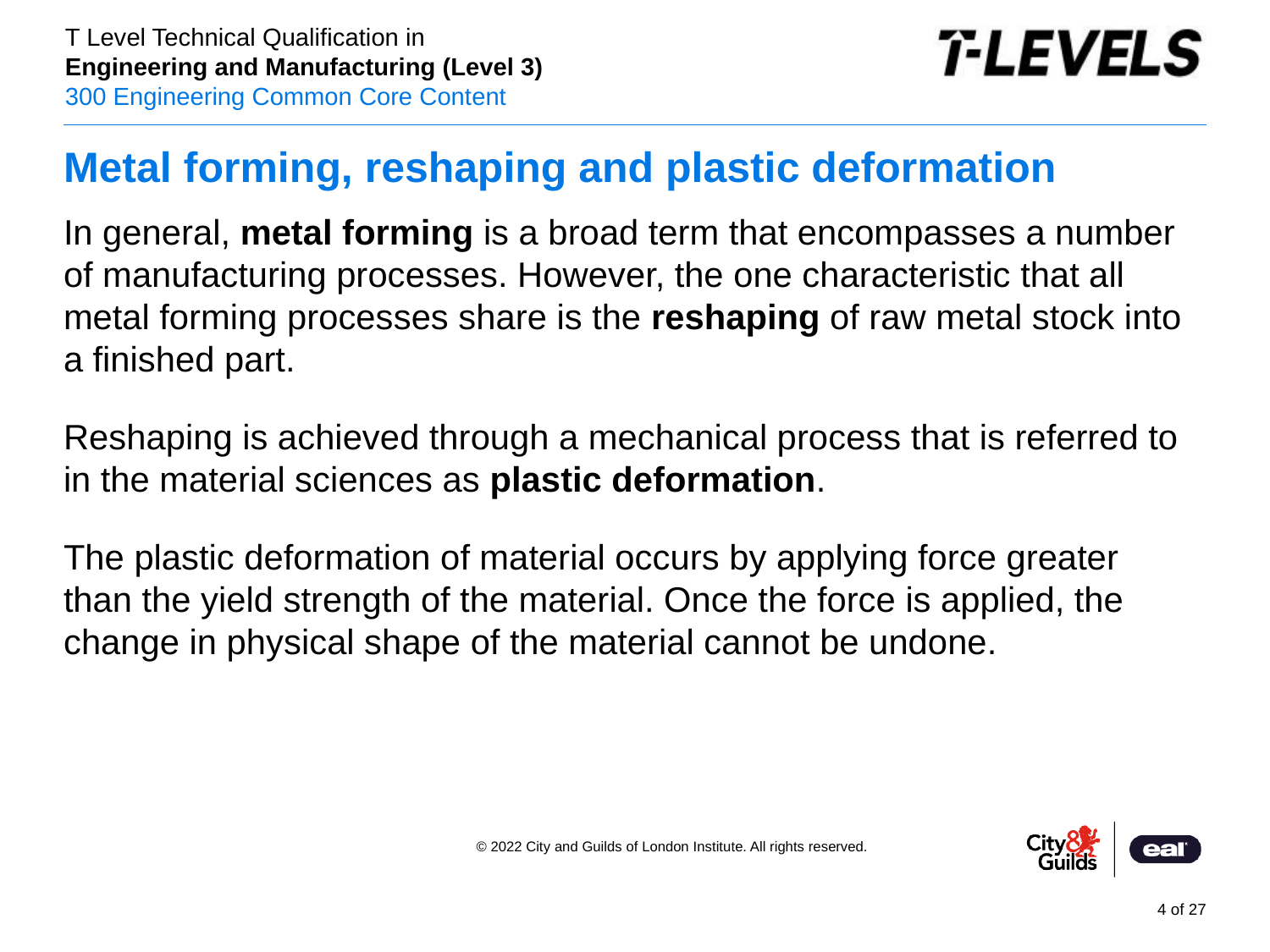

# Metal forming, reshaping and plastic deformation
In general, metal forming is a broad term that encompasses a number of manufacturing processes. However, the one characteristic that all metal forming processes share is the reshaping of raw metal stock into a finished part.
Reshaping is achieved through a mechanical process that is referred to in the material sciences as plastic deformation.
The plastic deformation of material occurs by applying force greater than the yield strength of the material. Once the force is applied, the change in physical shape of the material cannot be undone.